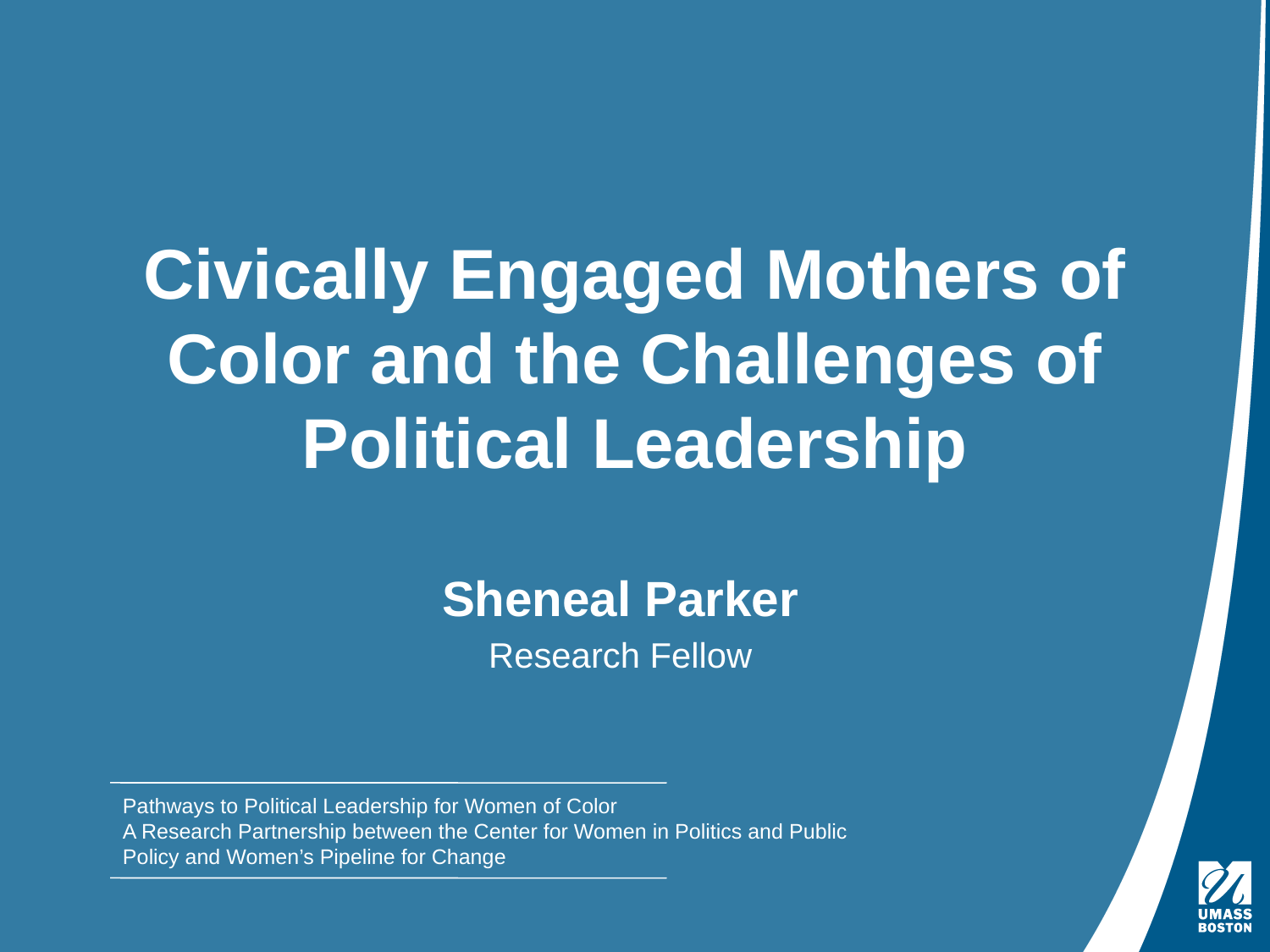

# Civically Engaged Mothers of Color and the Challenges of Political Leadership
Sheneal Parker
Research Fellow

Pathways to Political Leadership for Women of Color
A Research Partnership between the Center for Women in Politics and Public Policy and Women’s Pipeline for Change